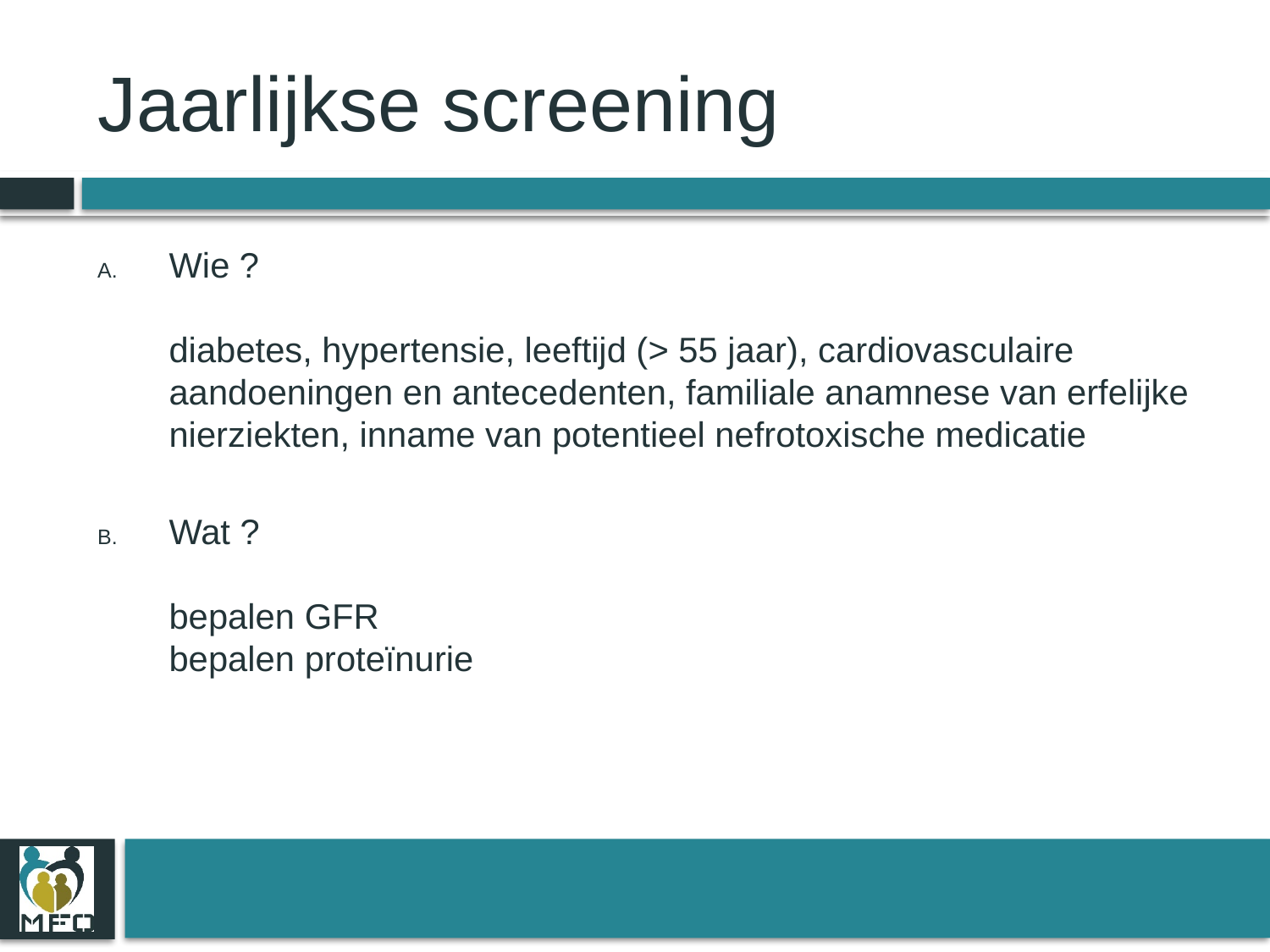

# Jaarlijkse screening
Wie ?
diabetes, hypertensie, leeftijd (> 55 jaar), cardiovasculaire aandoeningen en antecedenten, familiale anamnese van erfelijke nierziekten, inname van potentieel nefrotoxische medicatie
Wat ?
bepalen GFR
bepalen proteïnurie